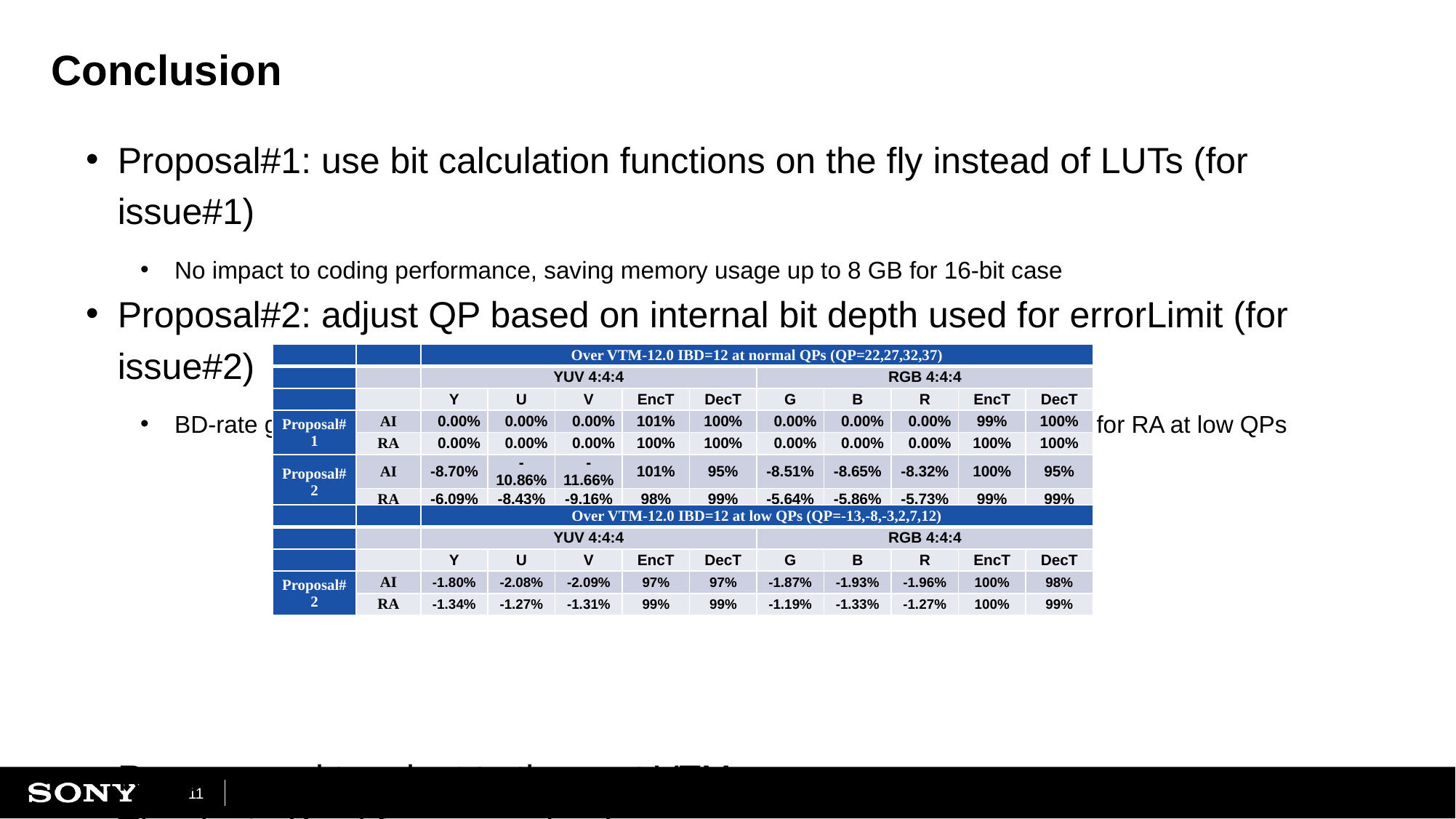

# Conclusion
Proposal#1: use bit calculation functions on the fly instead of LUTs (for issue#1)
No impact to coding performance, saving memory usage up to 8 GB for 16-bit case
Proposal#2: adjust QP based on internal bit depth used for errorLimit (for issue#2)
BD-rate gain: ~8.5% for AI and ~6.0% for RA at normal QPs, ~1.8% for AI and ~-1.2% for RA at low QPs

Recommend to adopt to the next VTM
Thanks to Kwai for cross-check

|  |  | Over VTM-12.0 IBD=12 at normal QPs (QP=22,27,32,37) |  |  |  |  |  |  |  |  |  |
| --- | --- | --- | --- | --- | --- | --- | --- | --- | --- | --- | --- |
|  |  | YUV 4:4:4 |  |  |  |  | RGB 4:4:4 |  |  |  |  |
|  |  | Y | U | V | EncT | DecT | G | B | R | EncT | DecT |
| Proposal#1 | AI | 0.00% | 0.00% | 0.00% | 101% | 100% | 0.00% | 0.00% | 0.00% | 99% | 100% |
|  | RA | 0.00% | 0.00% | 0.00% | 100% | 100% | 0.00% | 0.00% | 0.00% | 100% | 100% |
| Proposal#2 | AI | -8.70% | -10.86% | -11.66% | 101% | 95% | -8.51% | -8.65% | -8.32% | 100% | 95% |
|  | RA | -6.09% | -8.43% | -9.16% | 98% | 99% | -5.64% | -5.86% | -5.73% | 99% | 99% |
|  |  | Over VTM-12.0 IBD=12 at low QPs (QP=-13,-8,-3,2,7,12) |  |  |  |  |  |  |  |  |  |
| --- | --- | --- | --- | --- | --- | --- | --- | --- | --- | --- | --- |
|  |  | YUV 4:4:4 |  |  |  |  | RGB 4:4:4 |  |  |  |  |
|  |  | Y | U | V | EncT | DecT | G | B | R | EncT | DecT |
| Proposal#2 | AI | -1.80% | -2.08% | -2.09% | 97% | 97% | -1.87% | -1.93% | -1.96% | 100% | 98% |
|  | RA | -1.34% | -1.27% | -1.31% | 99% | 99% | -1.19% | -1.33% | -1.27% | 100% | 99% |